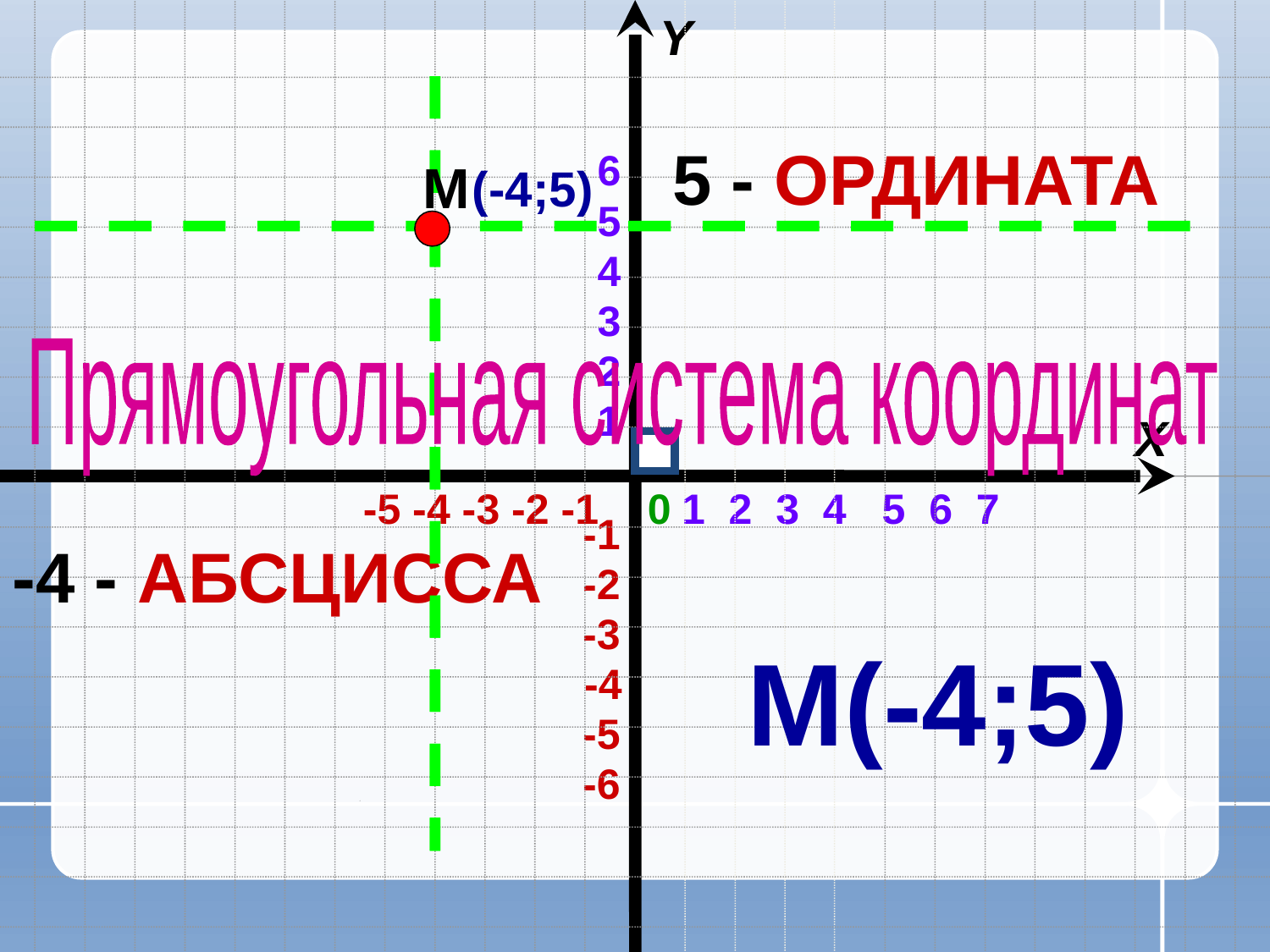

Y

5 - ОРДИНАТА
6
5
4
3
2
1
М
(-4;5)

Прямоугольная система координат
 X

                                   -5 -4 -3 -2 -1
     1  2  3  4   5  6  7
0
-1
-2
-3
 -4
-5
-6
-4 - АБСЦИССА
М(-4;5)